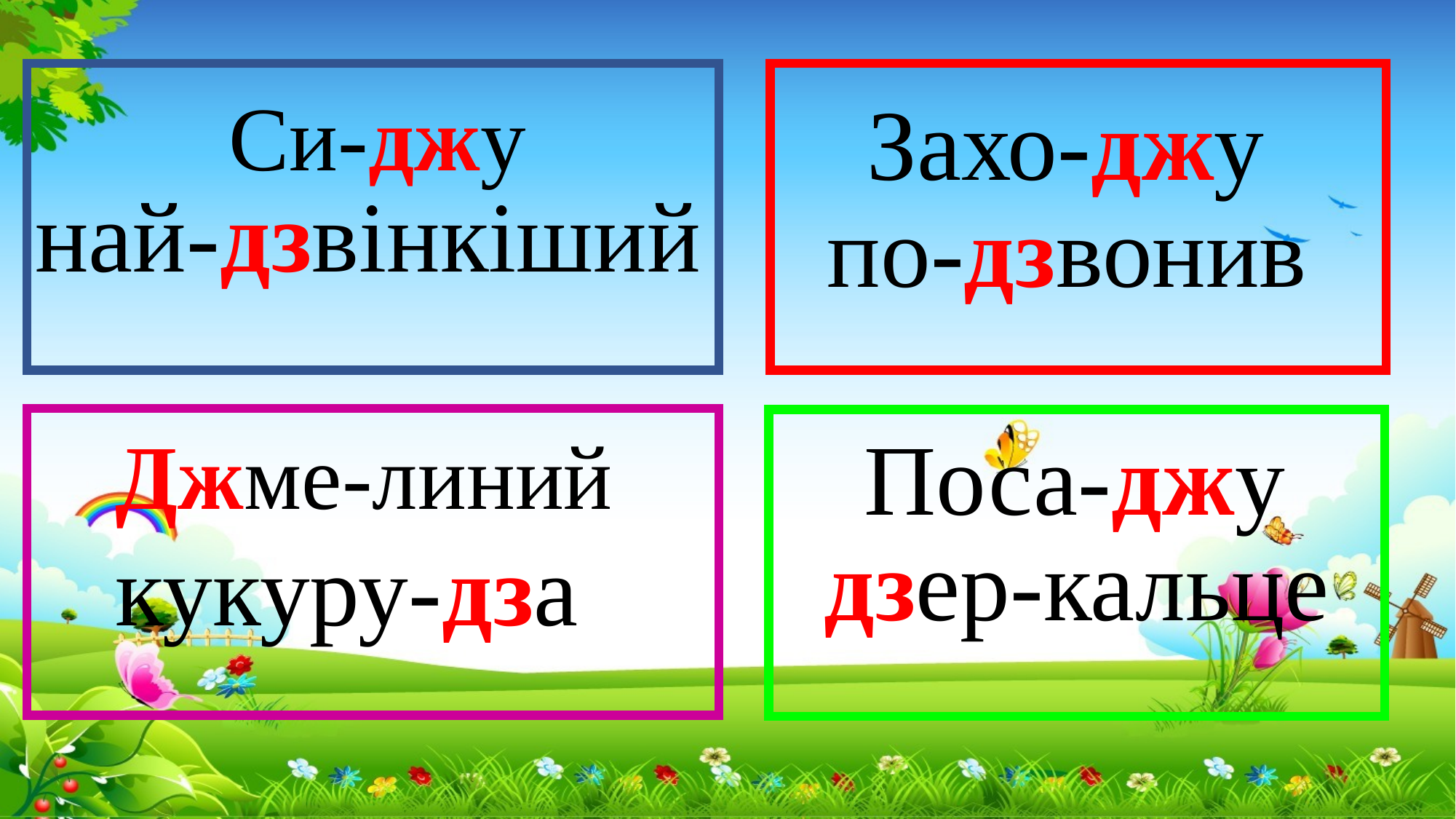

Захо-джу
Си-джу
най-дзвінкіший
по-дзвонив

Поса-джу
Джме-линий
дзер-кальце
кукуру-дза